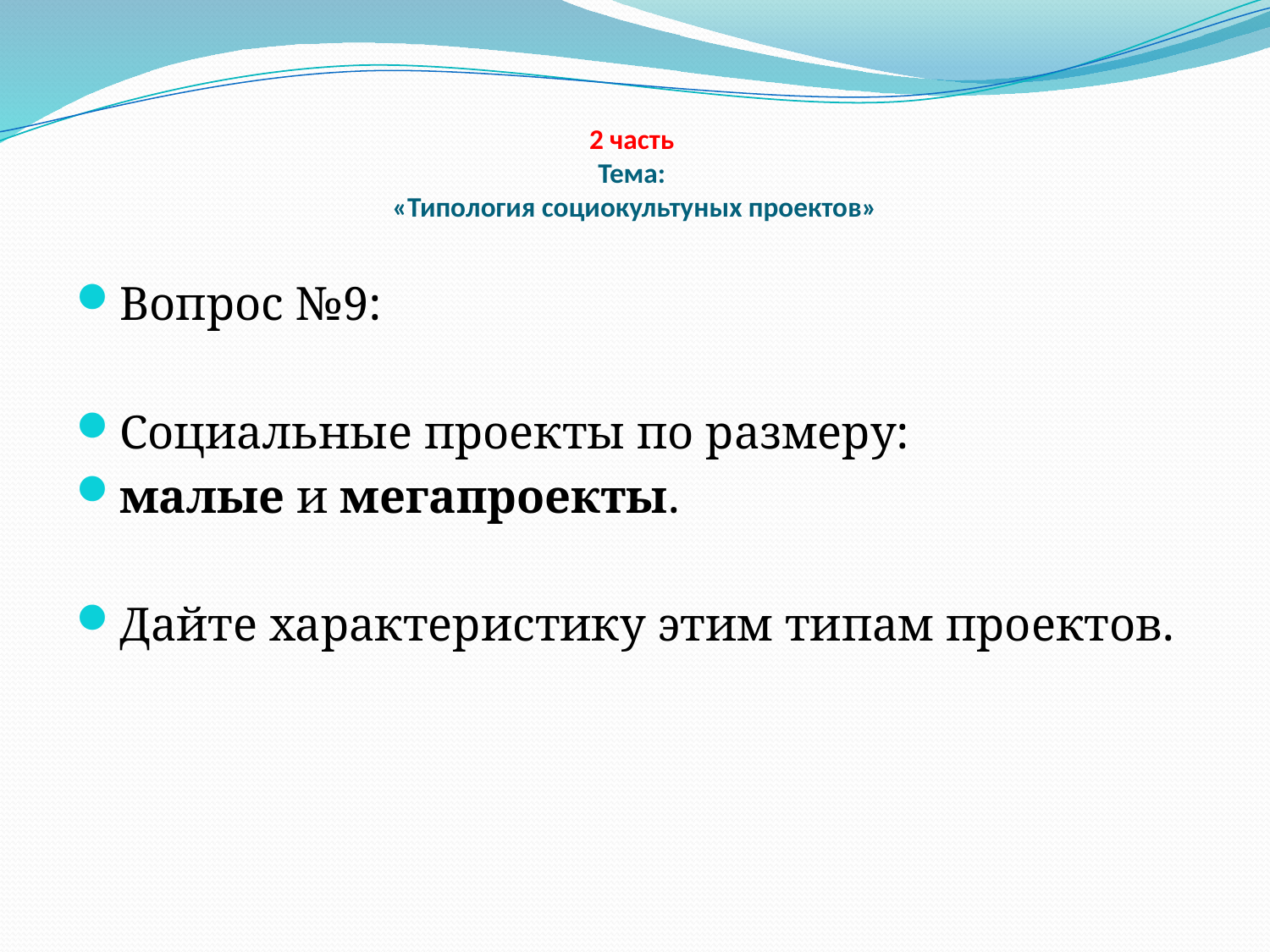

# 2 часть Тема: «Типология социокультуных проектов»
Вопрос №9:

Социальные проекты по размеру:
малые и мегапроекты.

Дайте характеристику этим типам проектов.